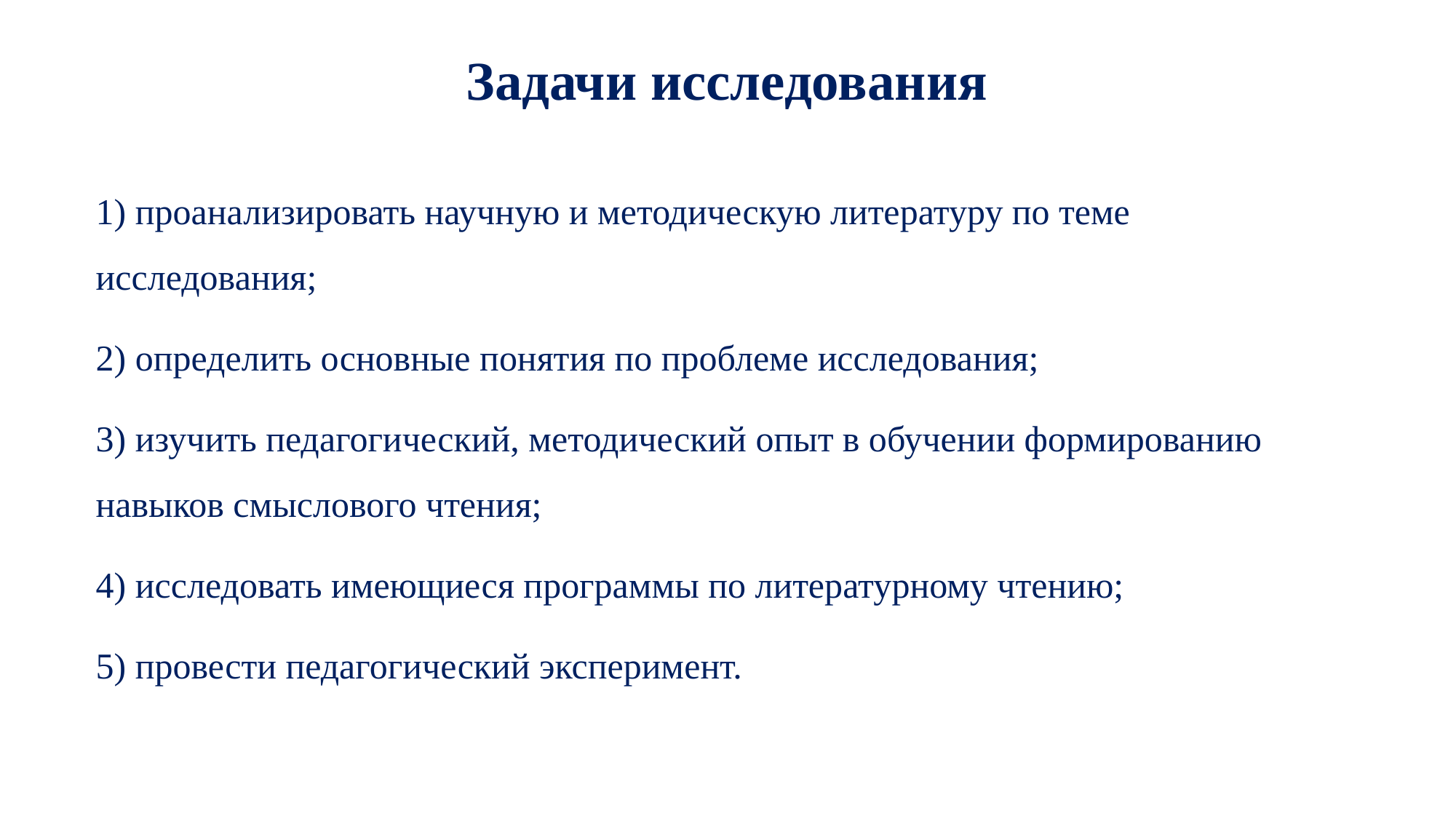

# Задачи исследования
1) проанализировать научную и методическую литературу по теме исследования;
2) определить основные понятия по проблеме исследования;
3) изучить педагогический, методический опыт в обучении формированию навыков смыслового чтения;
4) исследовать имеющиеся программы по литературному чтению;
5) провести педагогический эксперимент.